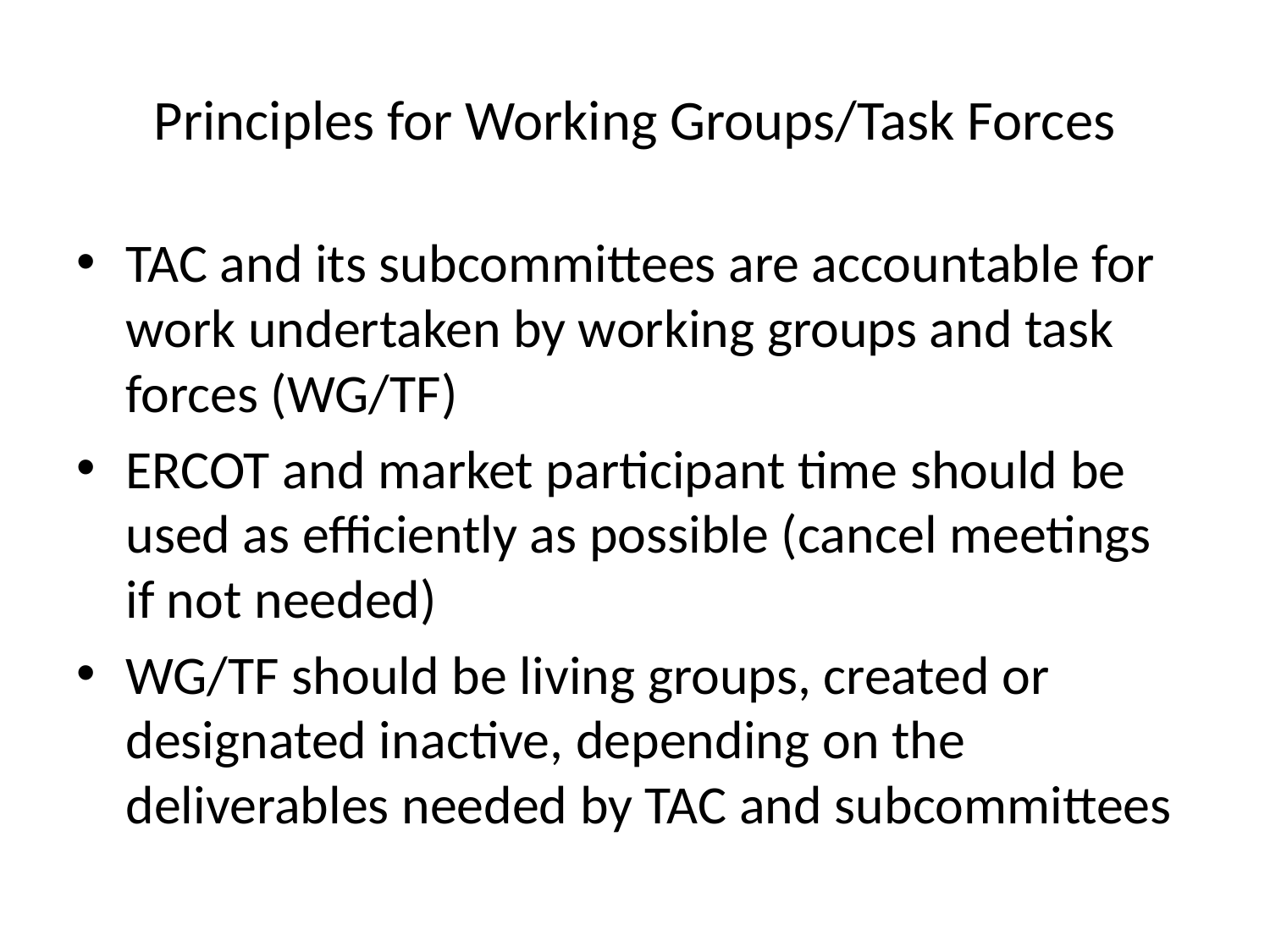

# Principles for Working Groups/Task Forces
TAC and its subcommittees are accountable for work undertaken by working groups and task forces (WG/TF)
ERCOT and market participant time should be used as efficiently as possible (cancel meetings if not needed)
WG/TF should be living groups, created or designated inactive, depending on the deliverables needed by TAC and subcommittees